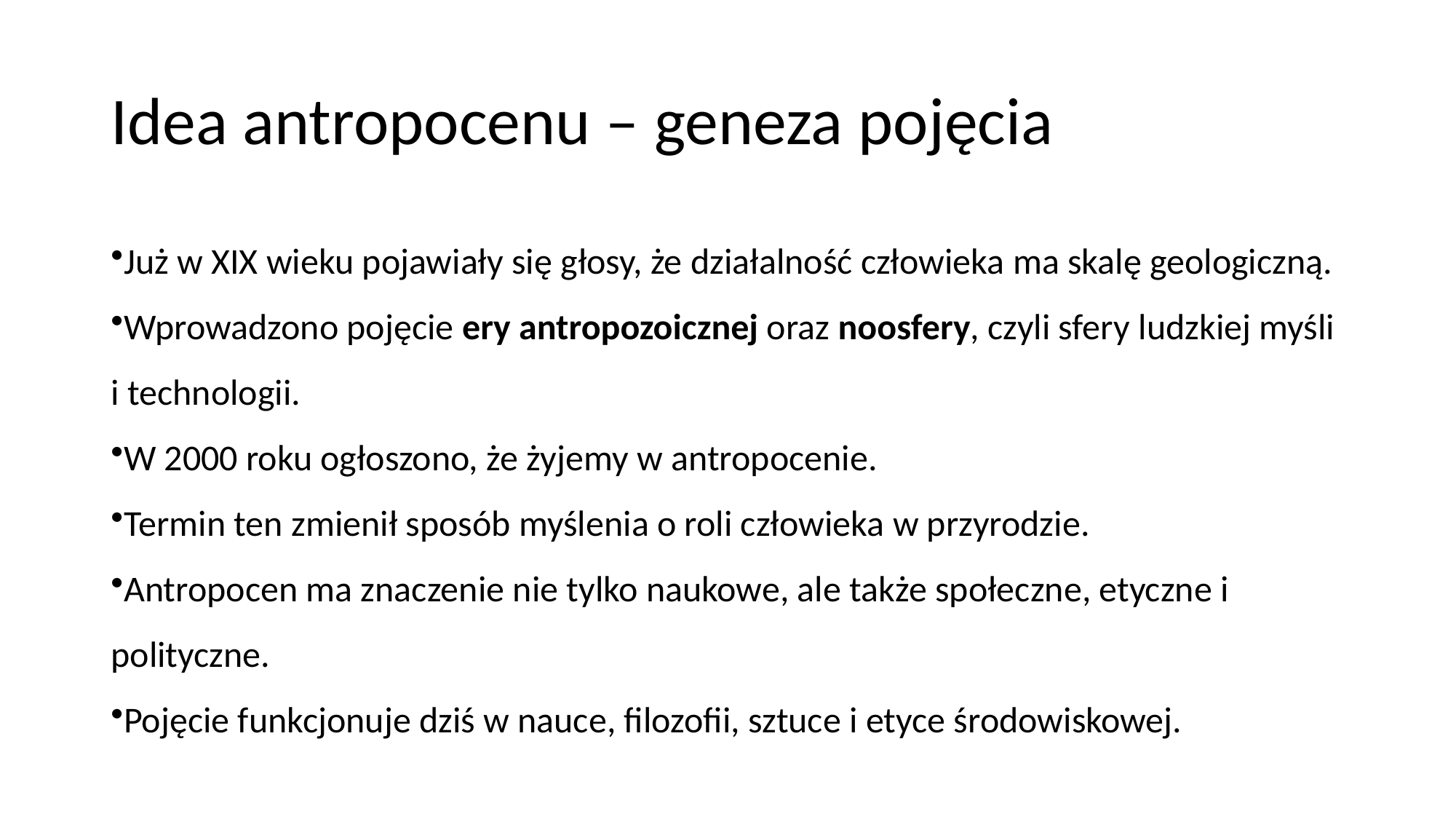

# Idea antropocenu – geneza pojęcia
Już w XIX wieku pojawiały się głosy, że działalność człowieka ma skalę geologiczną.
Wprowadzono pojęcie ery antropozoicznej oraz noosfery, czyli sfery ludzkiej myśli i technologii.
W 2000 roku ogłoszono, że żyjemy w antropocenie.
Termin ten zmienił sposób myślenia o roli człowieka w przyrodzie.
Antropocen ma znaczenie nie tylko naukowe, ale także społeczne, etyczne i polityczne.
Pojęcie funkcjonuje dziś w nauce, filozofii, sztuce i etyce środowiskowej.